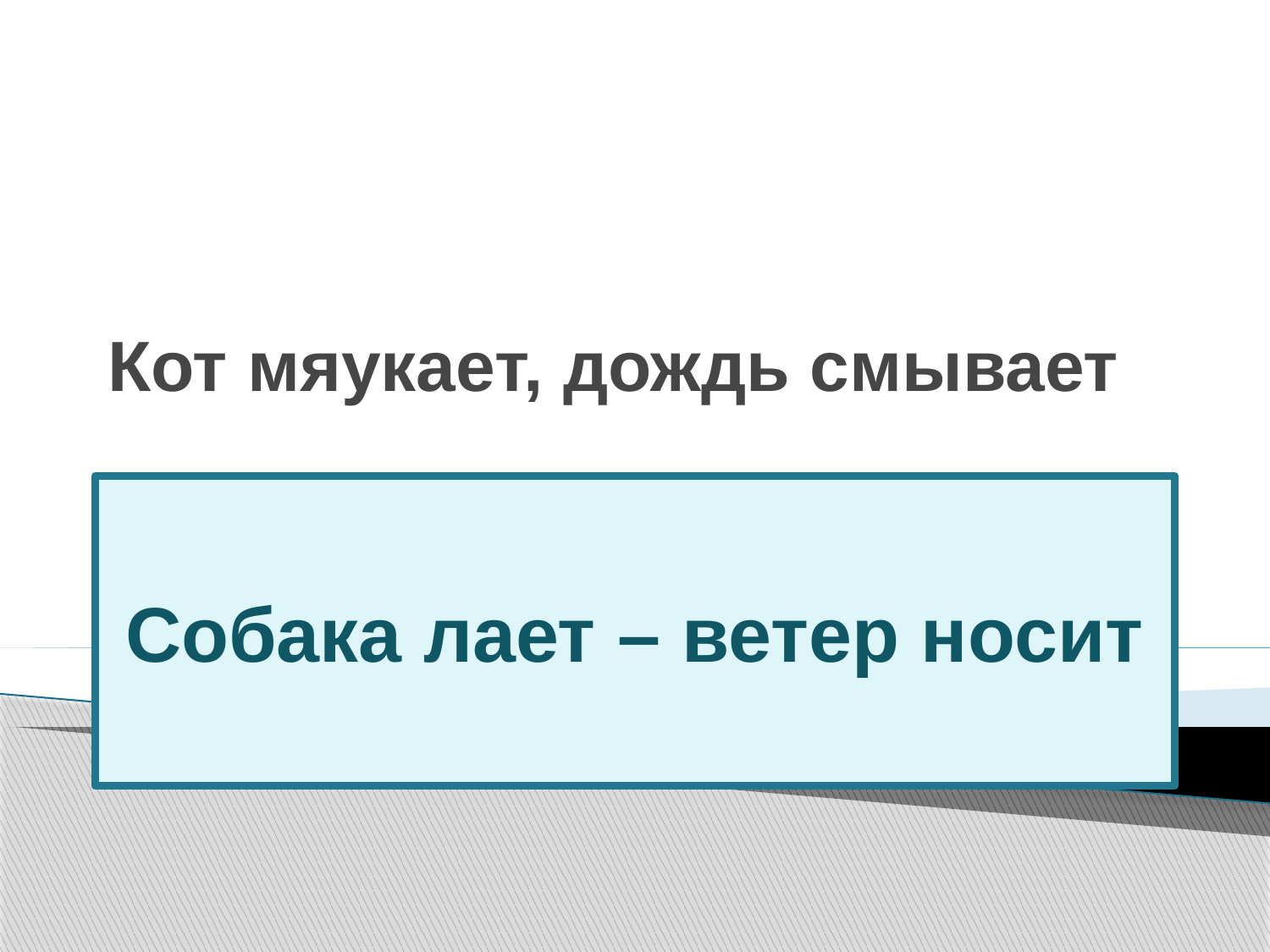

# Кот мяукает, дождь смывает
Собака лает – ветер носит